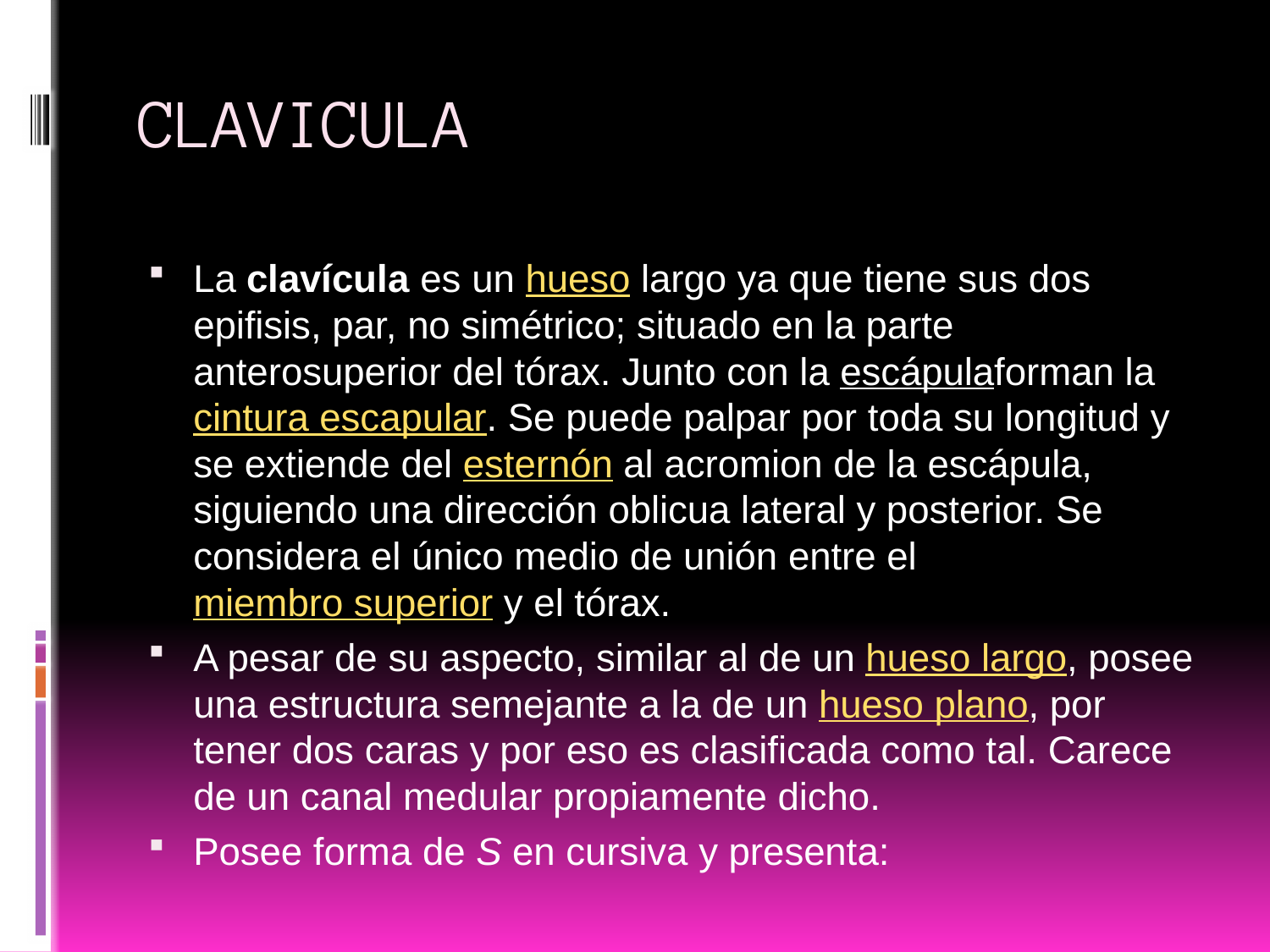

# CLAVICULA
La clavícula es un hueso largo ya que tiene sus dos epifisis, par, no simétrico; situado en la parte anterosuperior del tórax. Junto con la escápulaforman la cintura escapular. Se puede palpar por toda su longitud y se extiende del esternón al acromion de la escápula, siguiendo una dirección oblicua lateral y posterior. Se considera el único medio de unión entre el miembro superior y el tórax.
A pesar de su aspecto, similar al de un hueso largo, posee una estructura semejante a la de un hueso plano, por tener dos caras y por eso es clasificada como tal. Carece de un canal medular propiamente dicho.
Posee forma de S en cursiva y presenta: